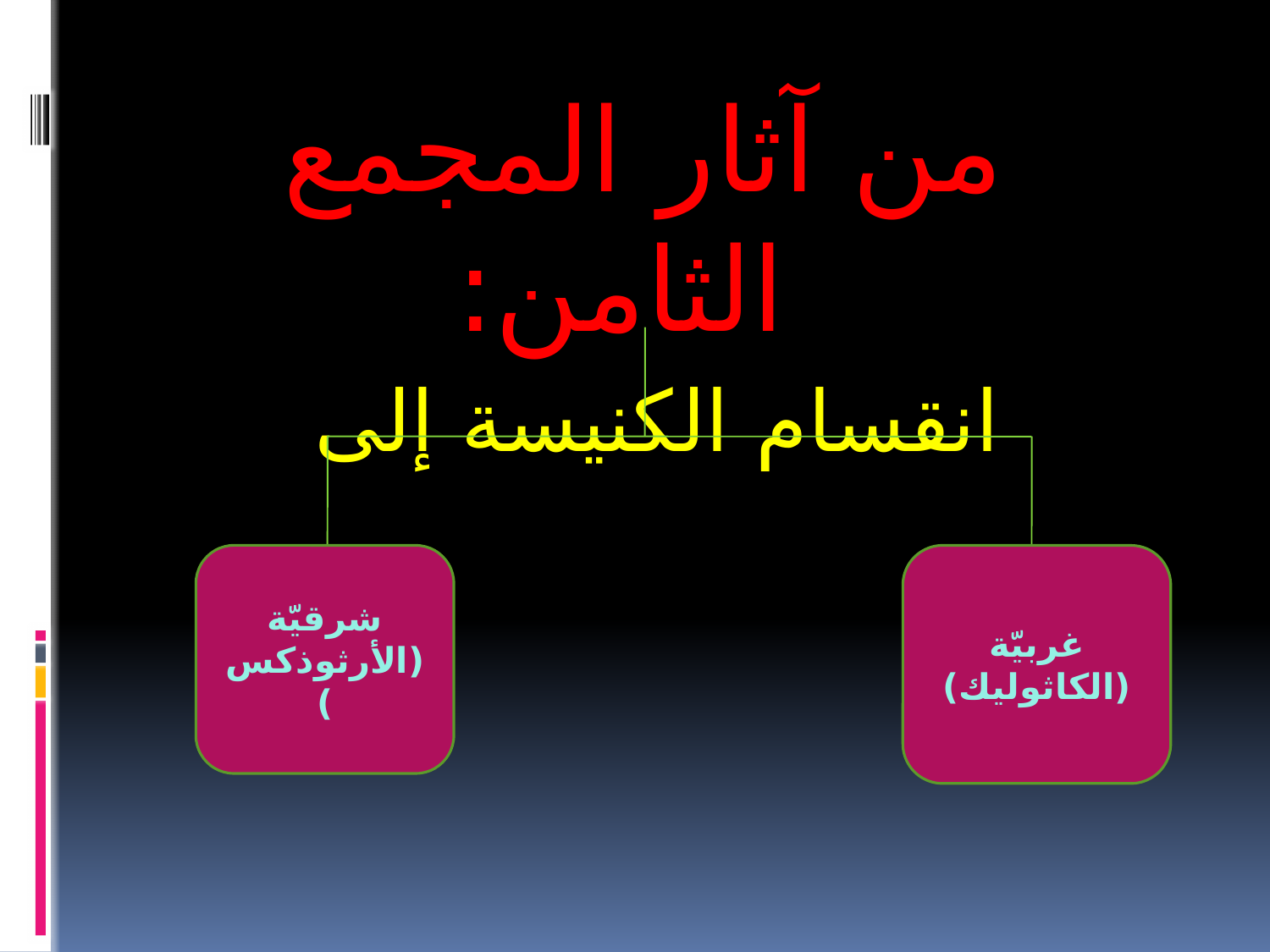

من آثار المجمع الثامن:
انقسام الكنيسة إلى

شرقيّة
(الأرثوذكس)
غربيّة
(الكاثوليك)